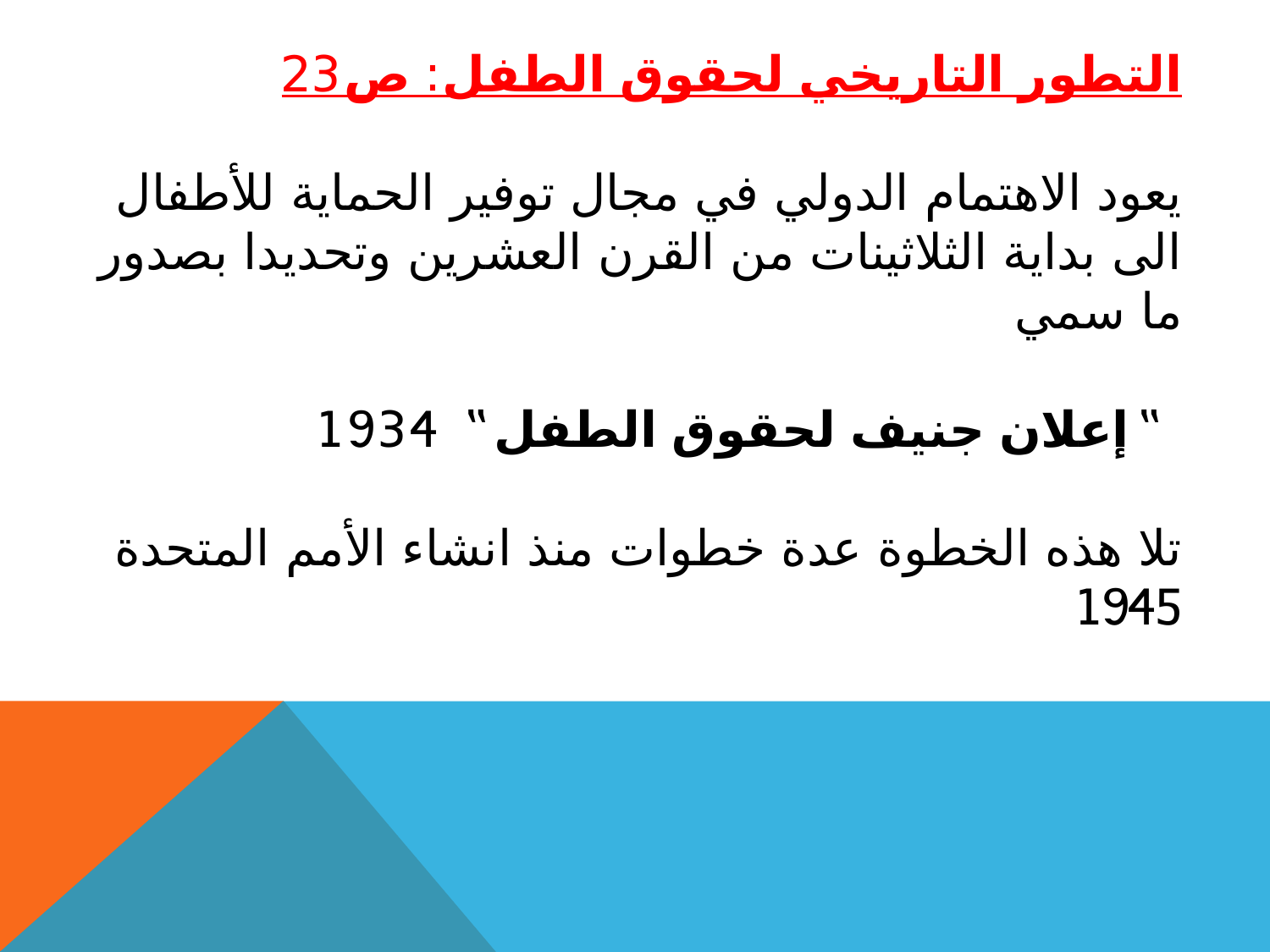

التطور التاريخي لحقوق الطفل: ص23

يعود الاهتمام الدولي في مجال توفير الحماية للأطفال الى بداية الثلاثينات من القرن العشرين وتحديدا بصدور ما سمي

 “ إعلان جنيف لحقوق الطفل“  1934

تلا هذه الخطوة عدة خطوات منذ انشاء الأمم المتحدة 1945